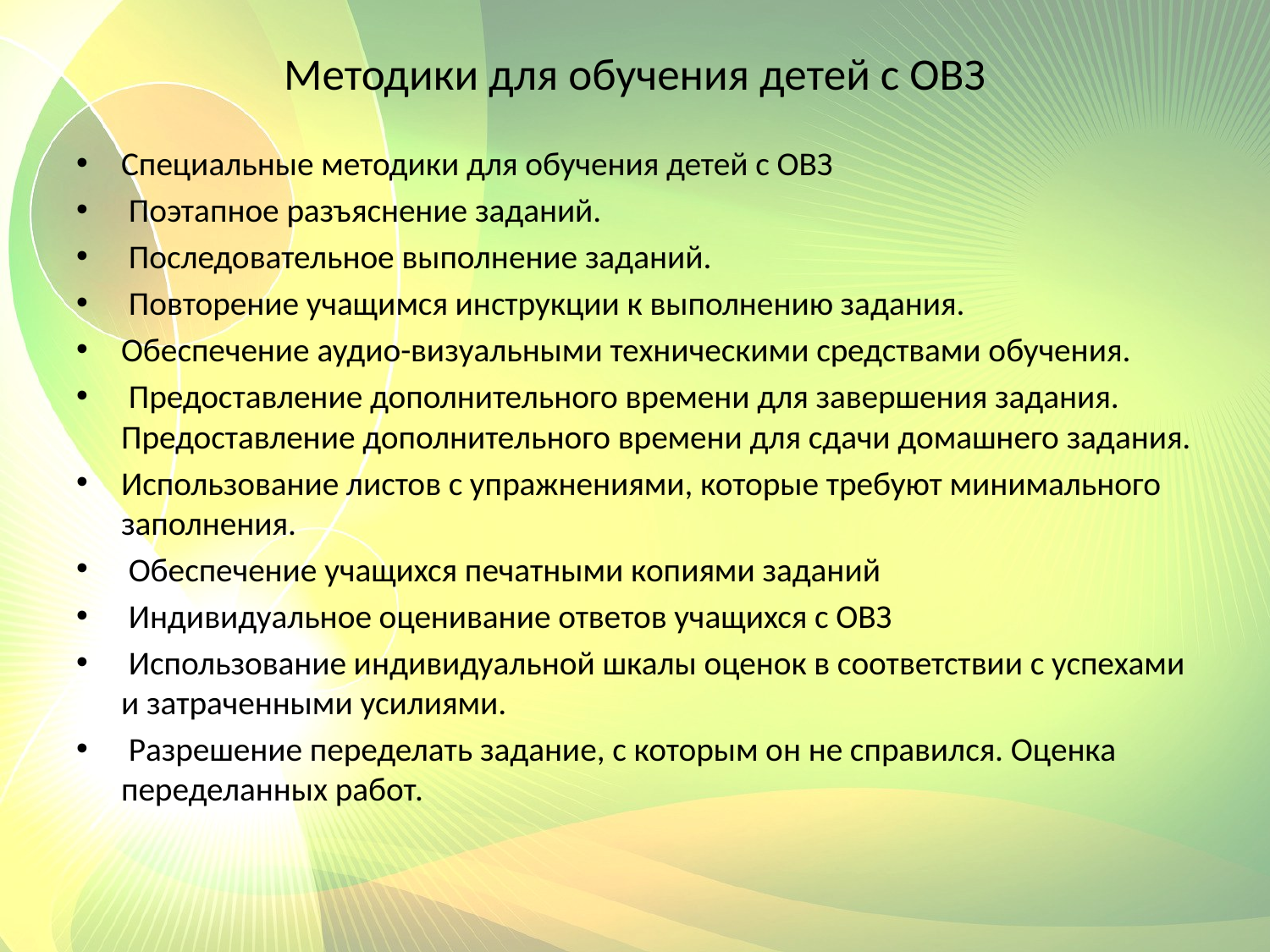

# Методики для обучения детей с ОВЗ
Специальные методики для обучения детей с ОВЗ
 Поэтапное разъяснение заданий.
 Последовательное выполнение заданий.
 Повторение учащимся инструкции к выполнению задания.
Обеспечение аудио-визуальными техническими средствами обучения.
 Предоставление дополнительного времени для завершения задания. Предоставление дополнительного времени для сдачи домашнего задания.
Использование листов с упражнениями, которые требуют минимального заполнения.
 Обеспечение учащихся печатными копиями заданий
 Индивидуальное оценивание ответов учащихся с ОВЗ
 Использование индивидуальной шкалы оценок в соответствии с успехами и затраченными усилиями.
 Разрешение переделать задание, с которым он не справился. Оценка переделанных работ.